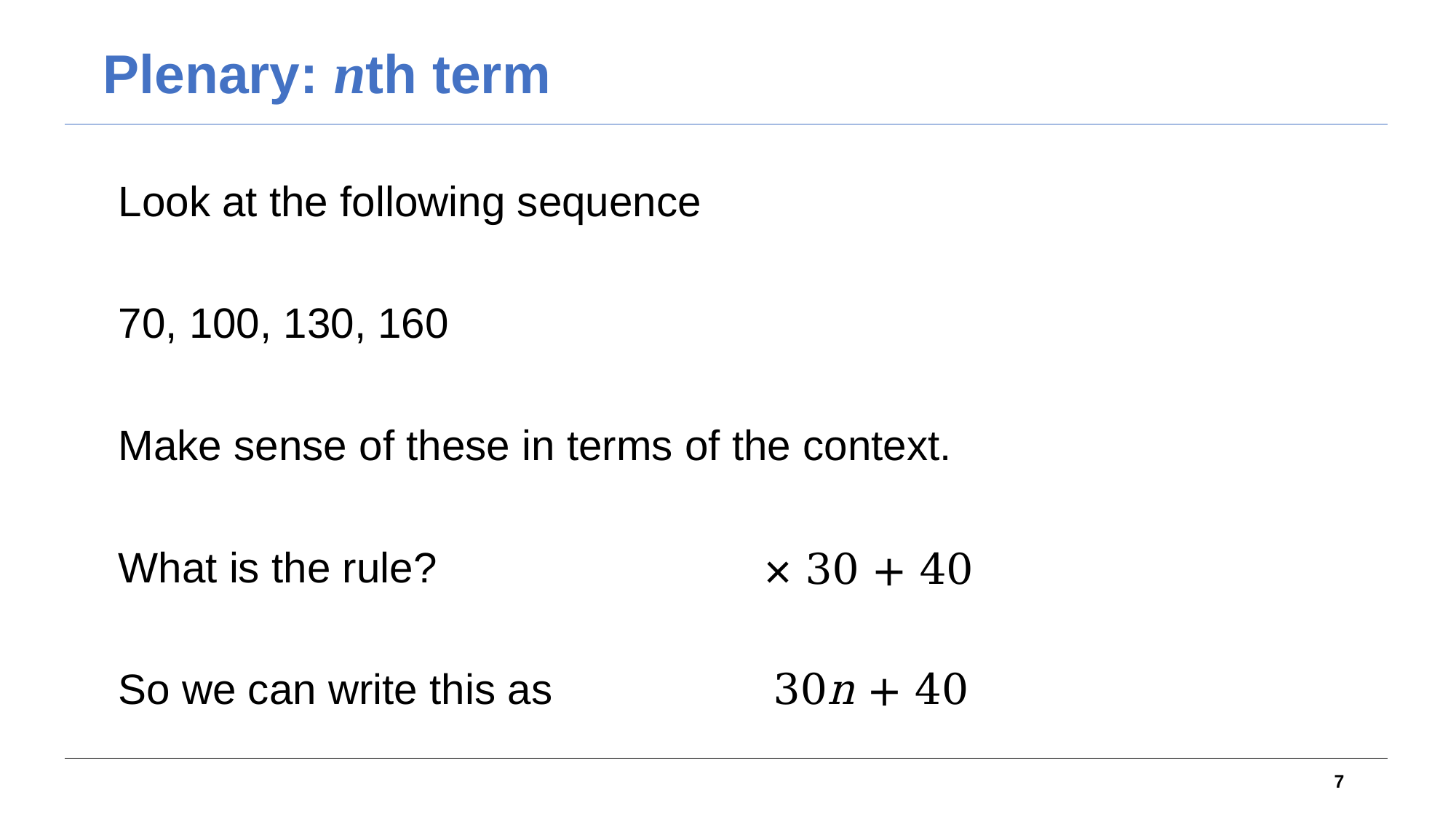

# Plenary: nth term
Look at the following sequence

70, 100, 130, 160

Make sense of these in terms of the context.

What is the rule?

So we can write this as			30n + 40

× 30 + 40
7